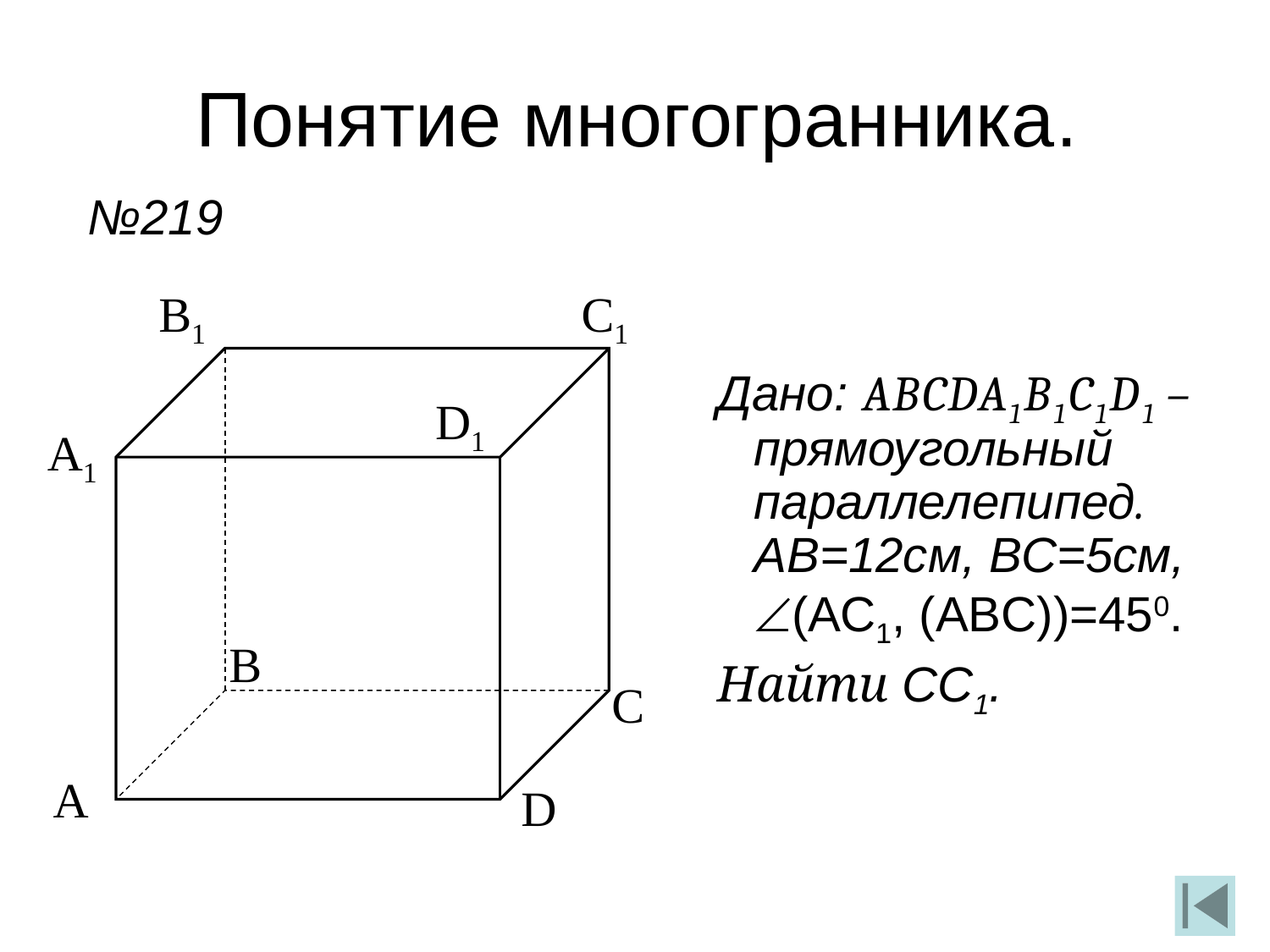

Понятие многогранника.
№219
B1
C1

D1
А1
В
С
А
D

Дано: ABCDA1B1C1D1 – прямоугольный параллелепипед. АВ=12см, ВС=5см, ∠(АС1, (ABC))=450.
Найти СС1.